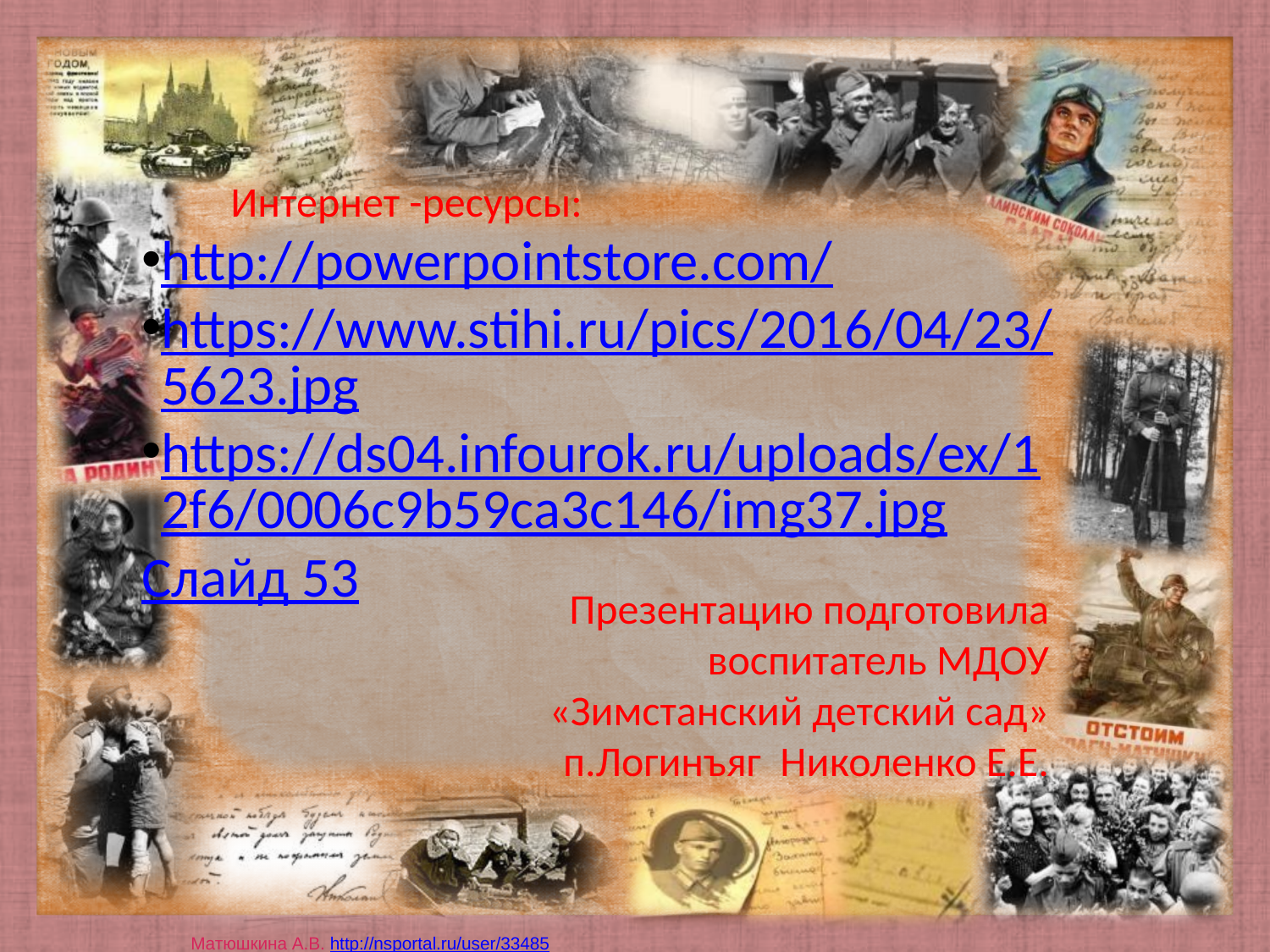

Интернет -ресурсы:
http://powerpointstore.com/
https://www.stihi.ru/pics/2016/04/23/5623.jpg
https://ds04.infourok.ru/uploads/ex/12f6/0006c9b59ca3c146/img37.jpgСлайд 53

Презентацию подготовила воспитатель МДОУ «Зимстанский детский сад» п.Логинъяг  Николенко Е.Е.